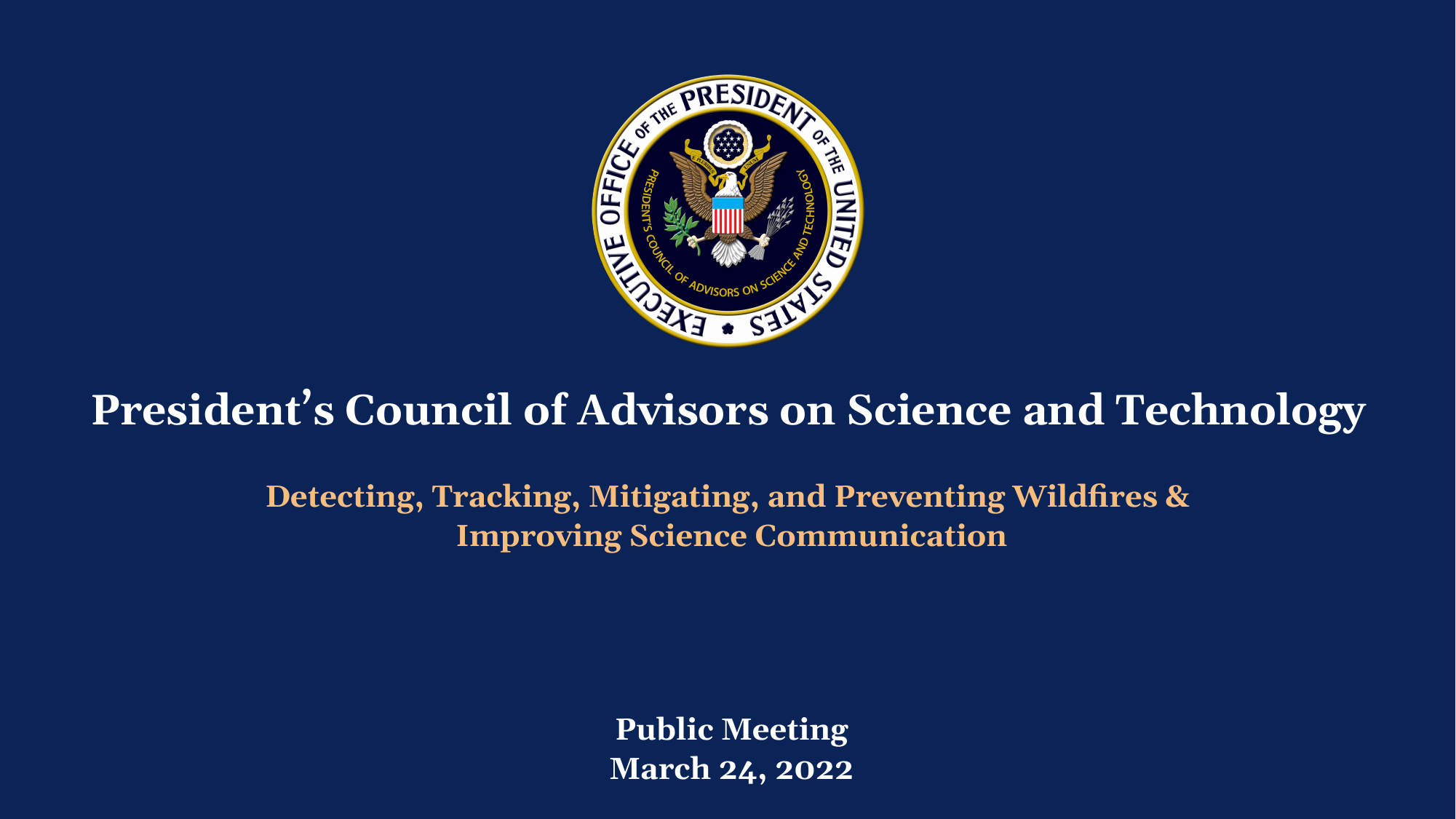

President’s Council of Advisors on Science and Technology
Detecting, Tracking, Mitigating, and Preventing Wildfires &
Improving Science Communication

Public Meeting
March 24, 2022